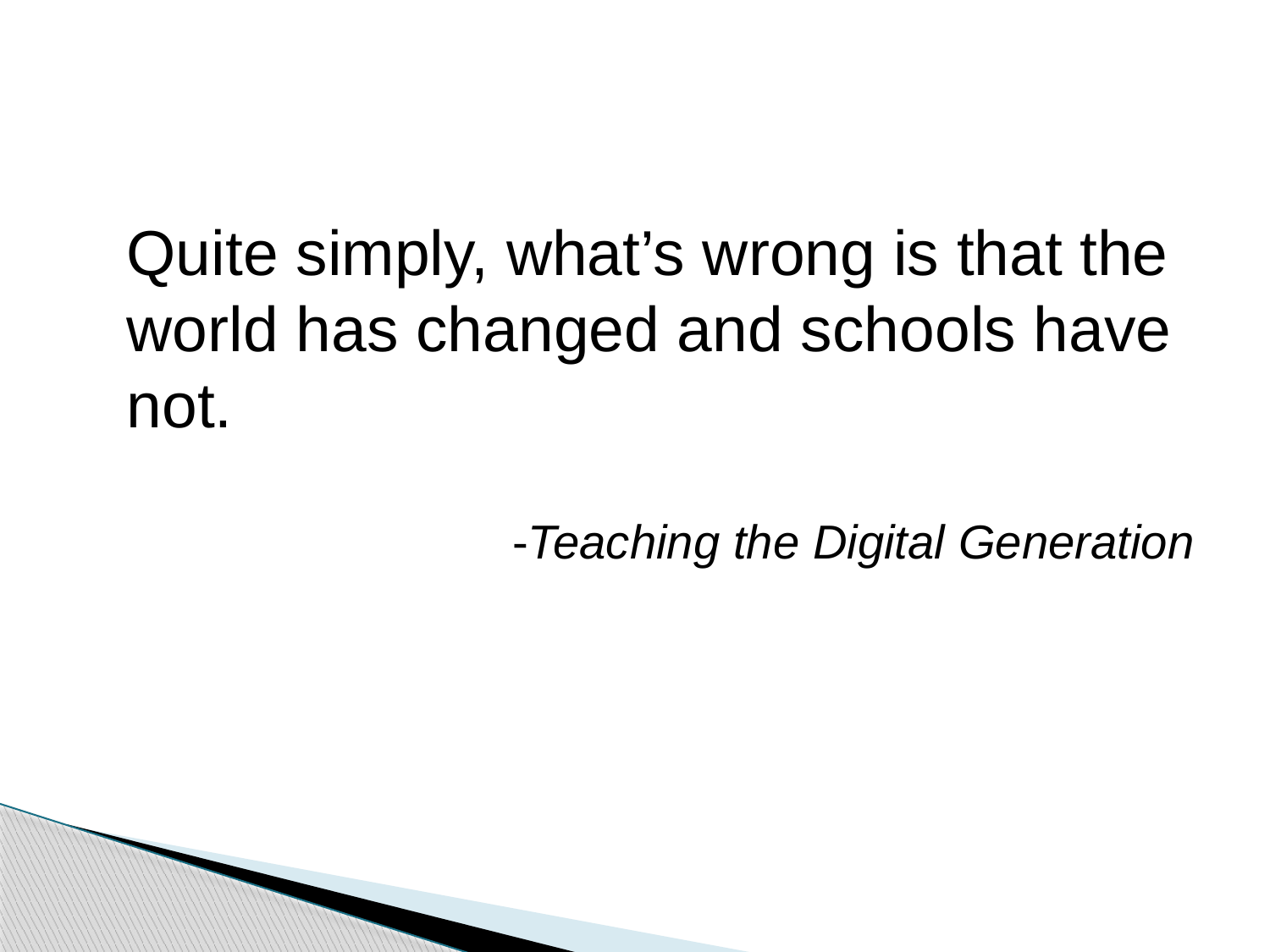

#
	Quite simply, what’s wrong is that the world has changed and schools have not.

-Teaching the Digital Generation